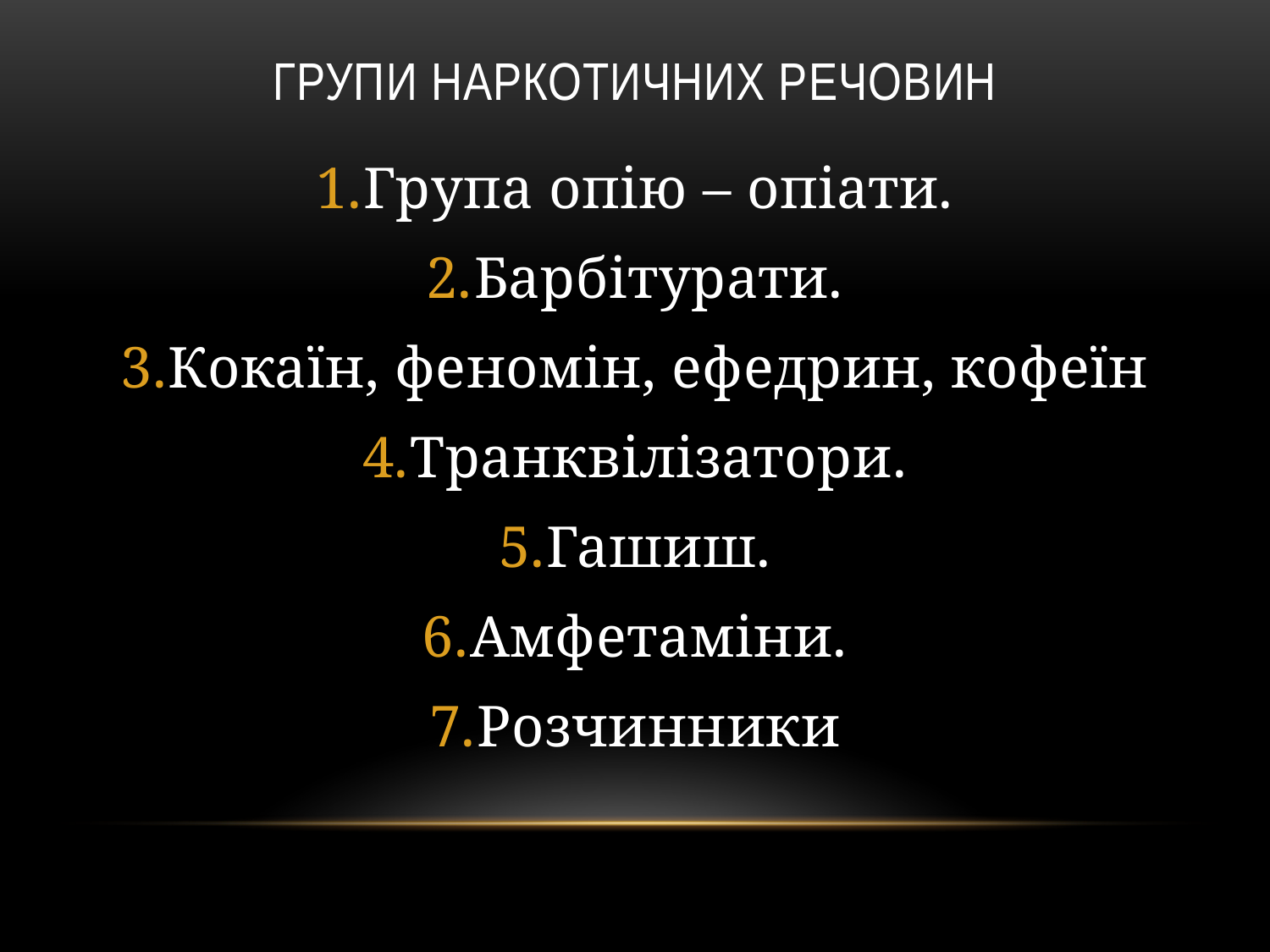

# Групи наркотичних речовин
Група опію – опіати.
Барбітурати.
Кокаїн, феномін, ефедрин, кофеїн
Транквілізатори.
Гашиш.
Амфетаміни.
Розчинники